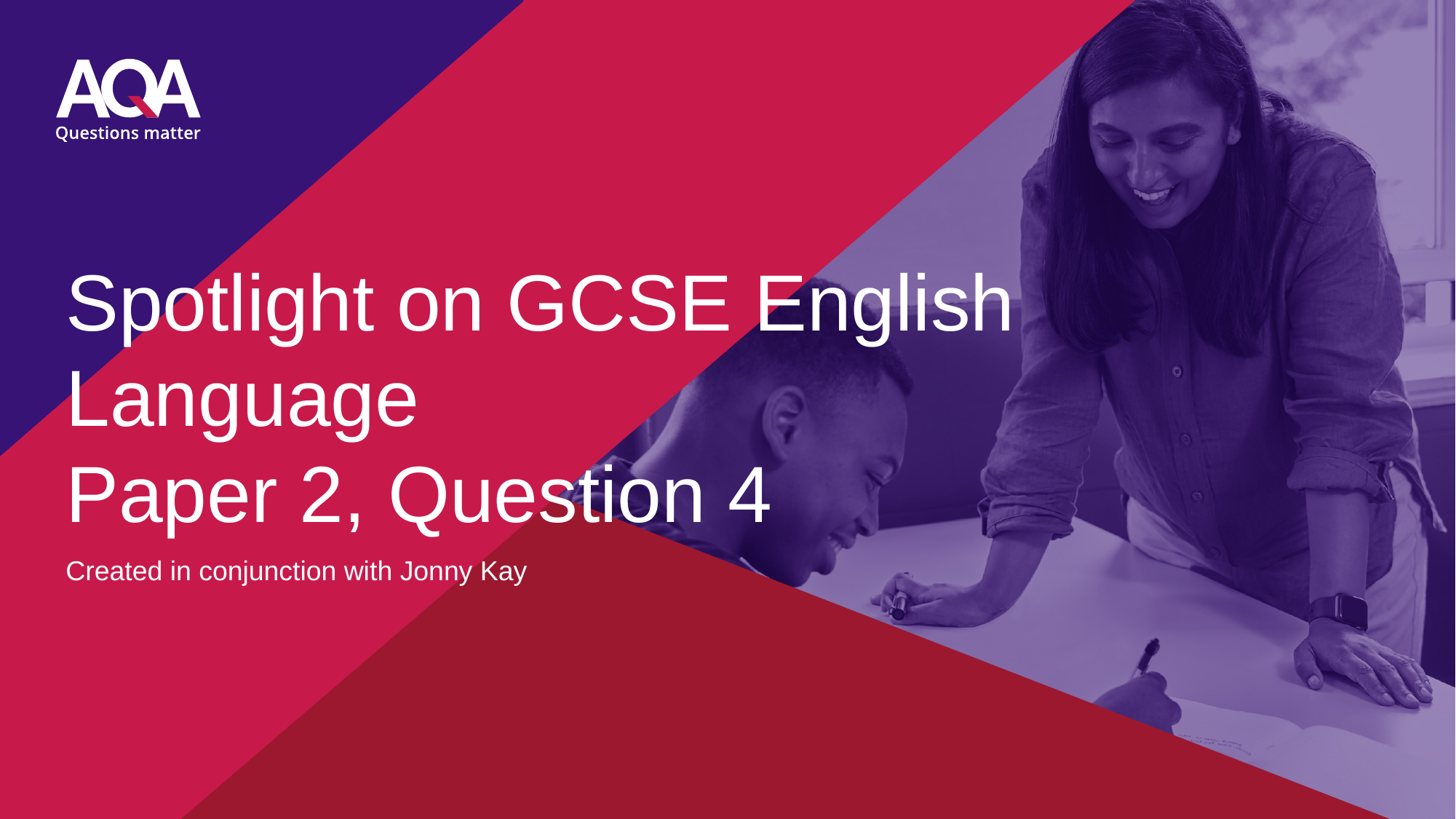

# Spotlight on GCSE English Language Paper 2, Question 4
Created in conjunction with Jonny Kay